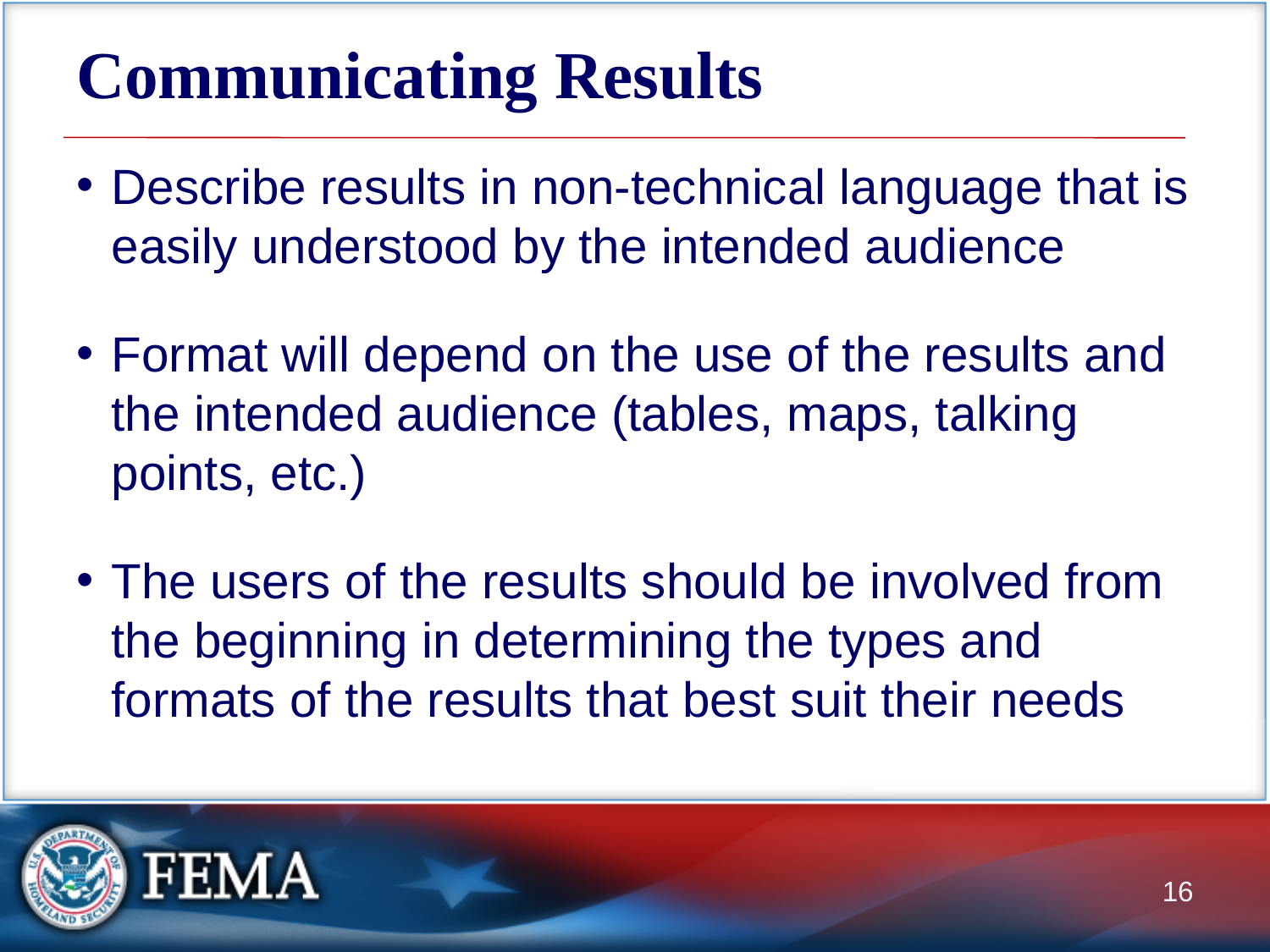

# Communicating Results
Describe results in non-technical language that is easily understood by the intended audience
Format will depend on the use of the results and the intended audience (tables, maps, talking points, etc.)
The users of the results should be involved from the beginning in determining the types and formats of the results that best suit their needs
16